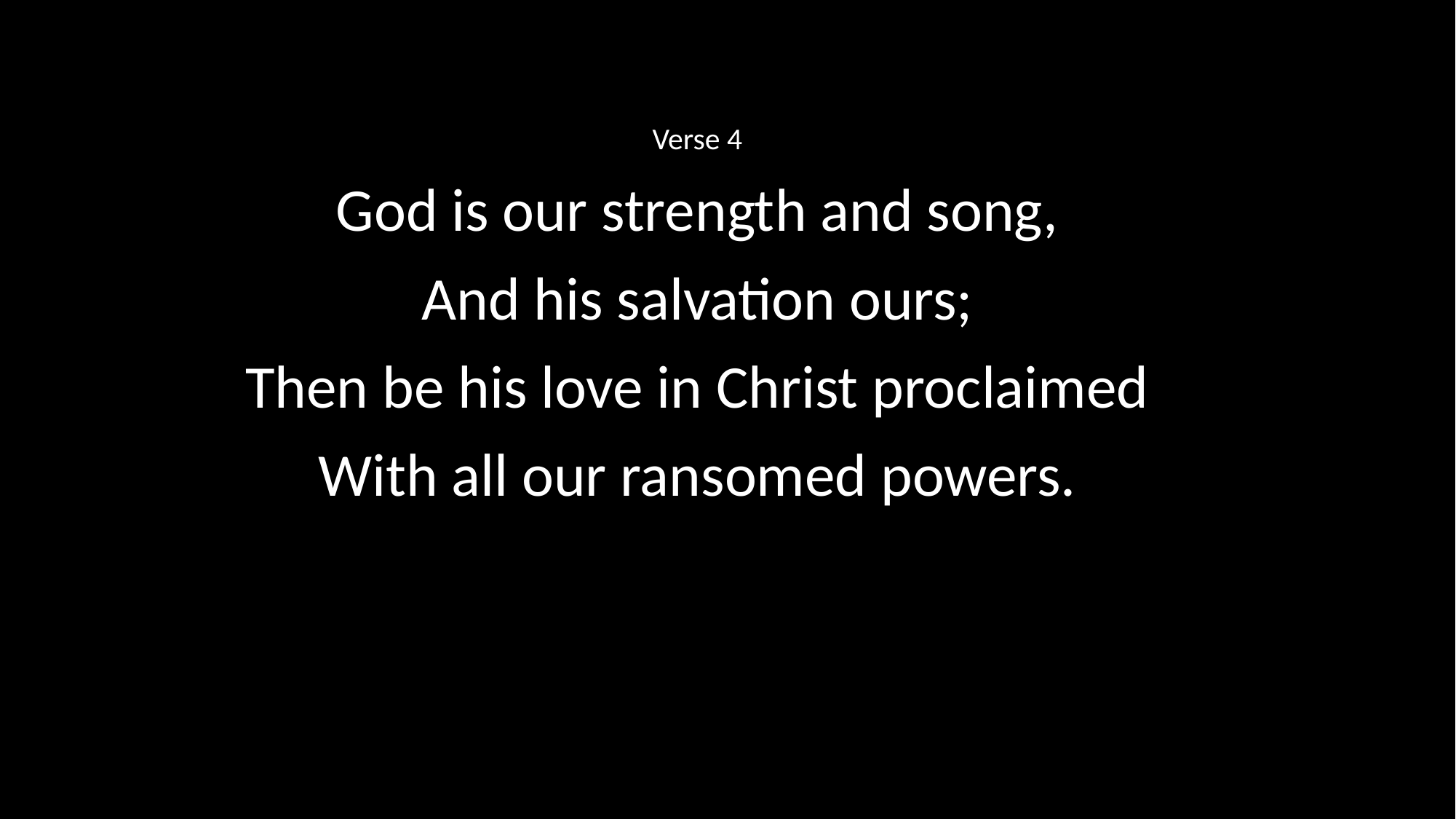

Verse 4
God is our strength and song,
And his salvation ours;
Then be his love in Christ proclaimed
With all our ransomed powers.